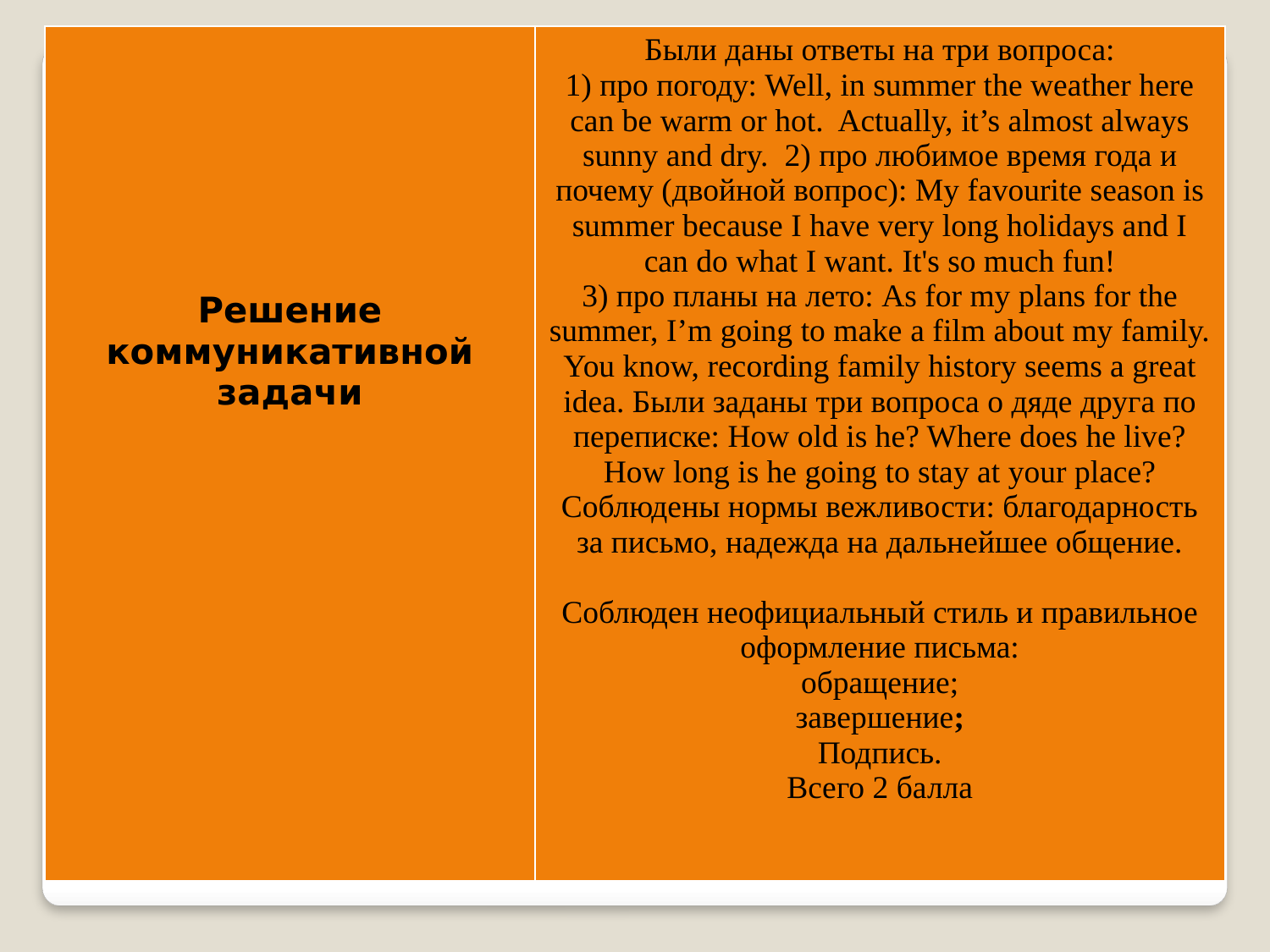

| Решение коммуникативной задачи | Были даны ответы на три вопроса: 1) про погоду: Well, in summer the weather here can be warm or hot. Actually, it’s almost always sunny and dry. 2) про любимое время года и почему (двойной вопрос): My favourite season is summer because I have very long holidays and I can do what I want. It's so much fun! 3) про планы на лето: As for my plans for the summer, I’m going to make a film about my family. You know, recording family history seems a great idea. Были заданы три вопроса о дяде друга по переписке: How old is he? Where does he live? How long is he going to stay at your place? Соблюдены нормы вежливости: благодарность за письмо, надежда на дальнейшее общение. Соблюден неофициальный стиль и правильное оформление письма: обращение; завершение; Подпись. Всего 2 балла |
| --- | --- |